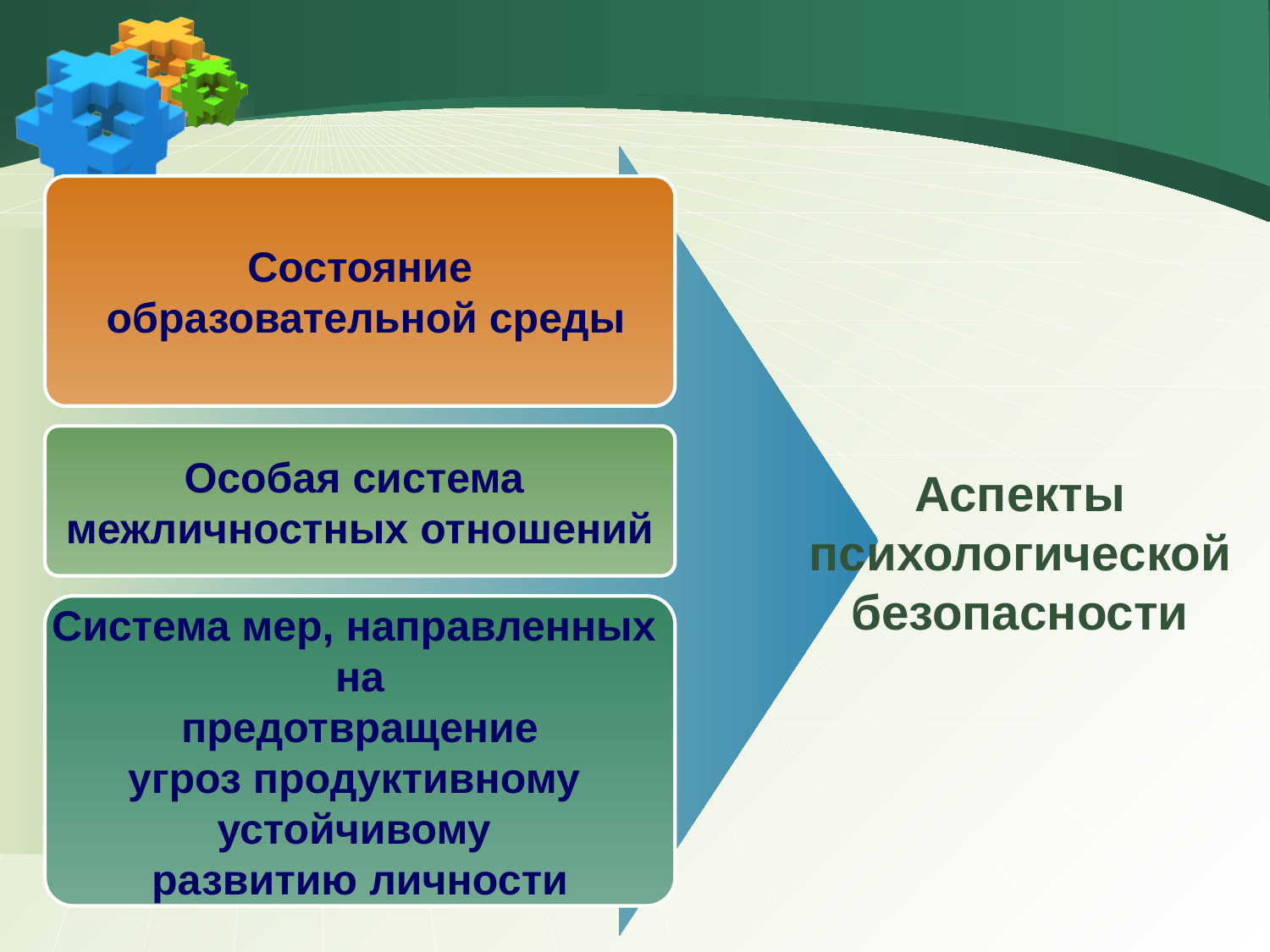

Состояние
 образовательной среды
Аспекты психологической безопасности
Особая система
межличностных отношений
Система мер, направленных
на
 предотвращение
угроз продуктивному
устойчивому
развитию личности